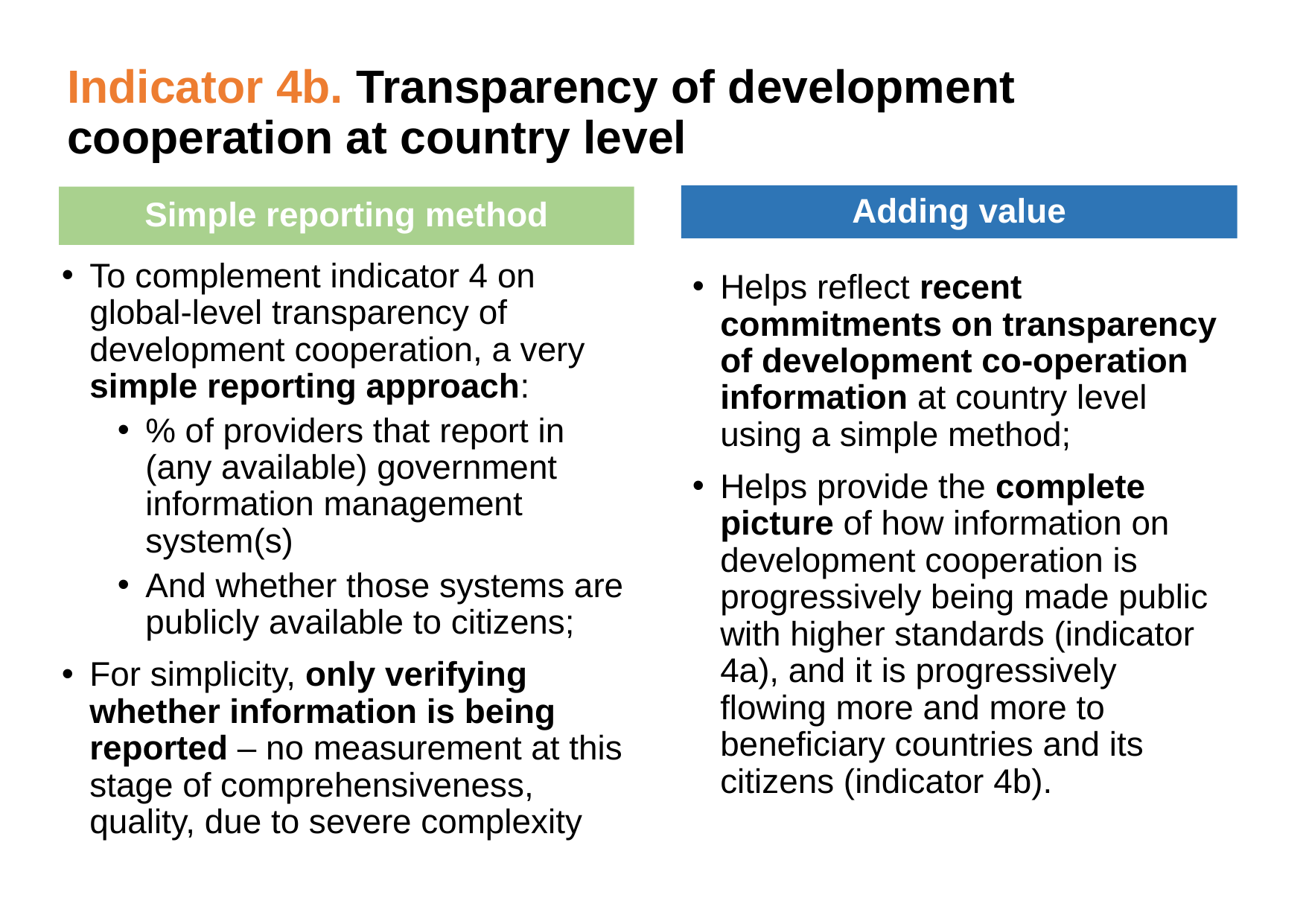

# Indicator 4b. Transparency of development cooperation at country level
Adding value
Simple reporting method
To complement indicator 4 on global-level transparency of development cooperation, a very simple reporting approach:
% of providers that report in (any available) government information management system(s)
And whether those systems are publicly available to citizens;
For simplicity, only verifying whether information is being reported – no measurement at this stage of comprehensiveness, quality, due to severe complexity
Helps reflect recent commitments on transparency of development co-operation information at country level using a simple method;
Helps provide the complete picture of how information on development cooperation is progressively being made public with higher standards (indicator 4a), and it is progressively flowing more and more to beneficiary countries and its citizens (indicator 4b).